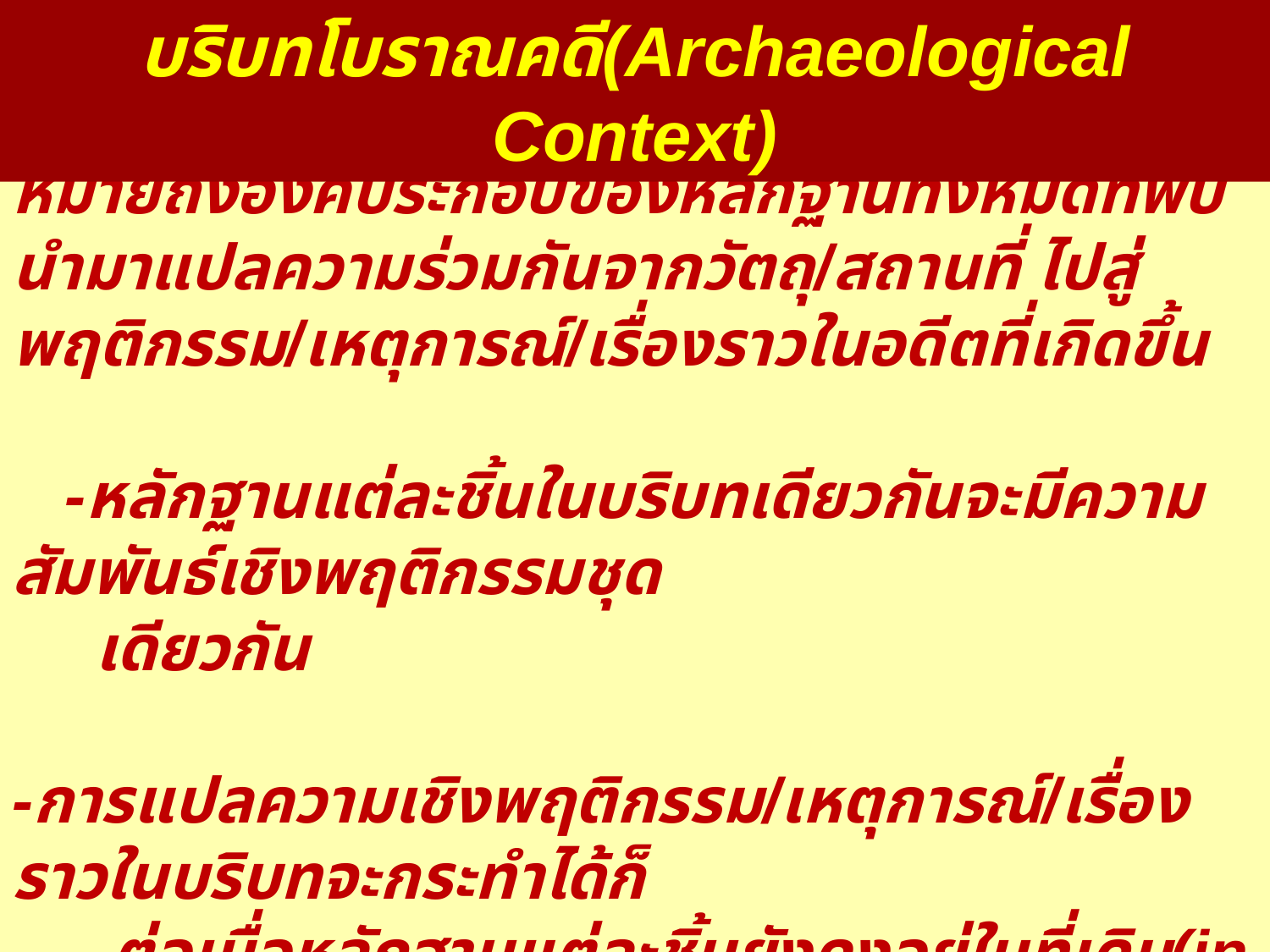

บริบทโบราณคดี(Archaeological Context)

หมายถึงองค์ประกอบของหลักฐานทั้งหมดที่พบ  นำมาแปลความร่วมกันจากวัตถุ/สถานที่ ไปสู่พฤติกรรม/เหตุการณ์/เรื่องราวในอดีตที่เกิดขึ้น
   -หลักฐานแต่ละชิ้นในบริบทเดียวกันจะมีความสัมพันธ์เชิงพฤติกรรมชุด
     เดียวกัน
    -การแปลความเชิงพฤติกรรม/เหตุการณ์/เรื่องราวในบริบทจะกระทำได้ก็
      ต่อเมื่อหลักฐานแต่ละชิ้นยังคงอยู่ในที่เดิม(in situ)โดยไม่ถูกเคลื่อนย้าย/
      ถูกรบกวน  และหลักฐานชิ้นสำคัญต้องปรากฏอยู่
หลักการแปลความพฤติกรรมจากหลักฐานดังกล่าวเป็นกฏเกณฑ์หลักทางโบราณคดีที่เรียกว่า  Law of Association (กฏการพบร่วม)